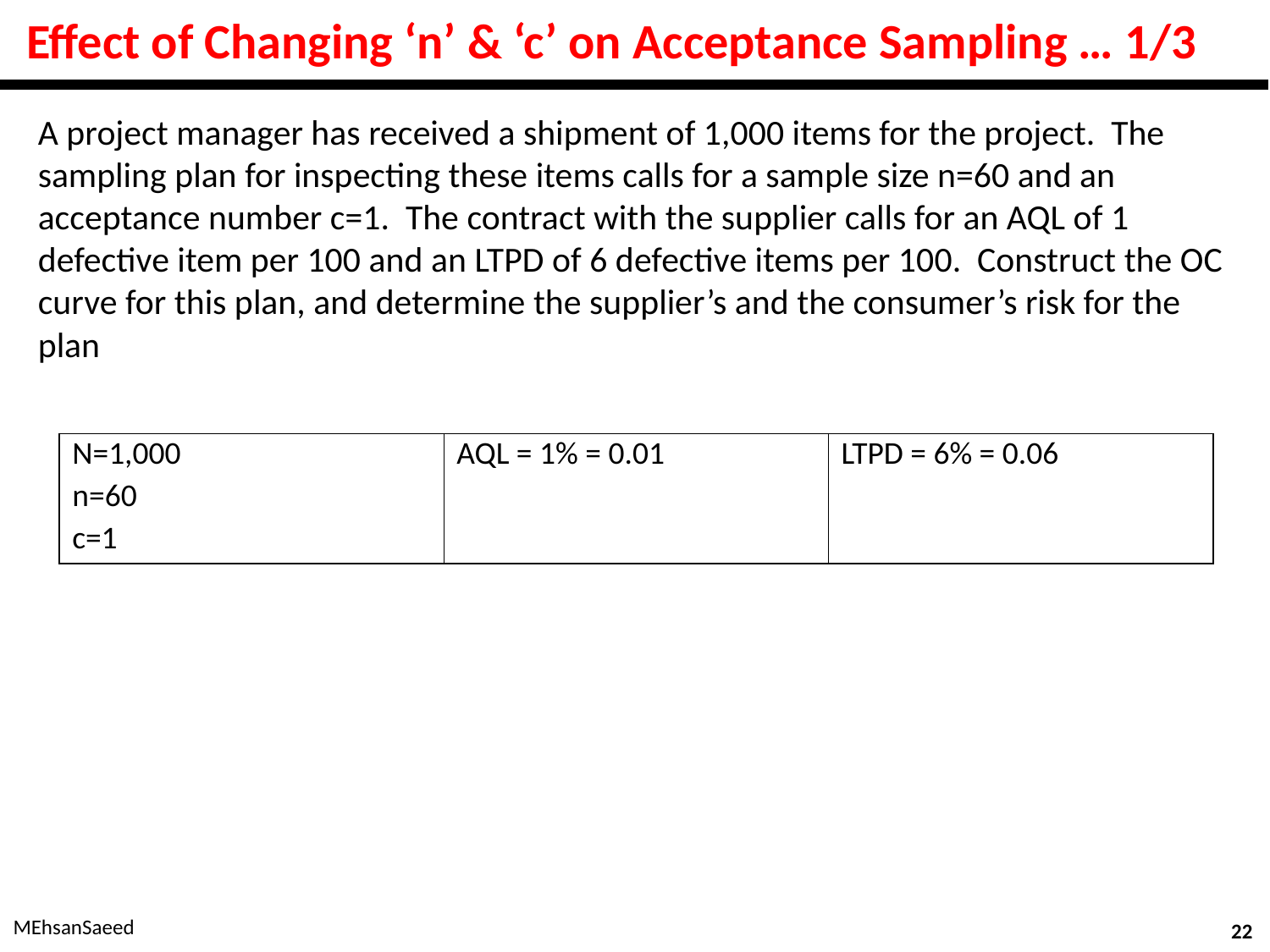

# Effect of Changing ‘n’ & ‘c’ on Acceptance Sampling … 1/3
A project manager has received a shipment of 1,000 items for the project.  The sampling plan for inspecting these items calls for a sample size n=60 and an acceptance number c=1.  The contract with the supplier calls for an AQL of 1 defective item per 100 and an LTPD of 6 defective items per 100.  Construct the OC curve for this plan, and determine the supplier’s and the consumer’s risk for the plan
| N=1,000 n=60 c=1 | AQL = 1% = 0.01 | LTPD = 6% = 0.06 |
| --- | --- | --- |
MEhsanSaeed
22